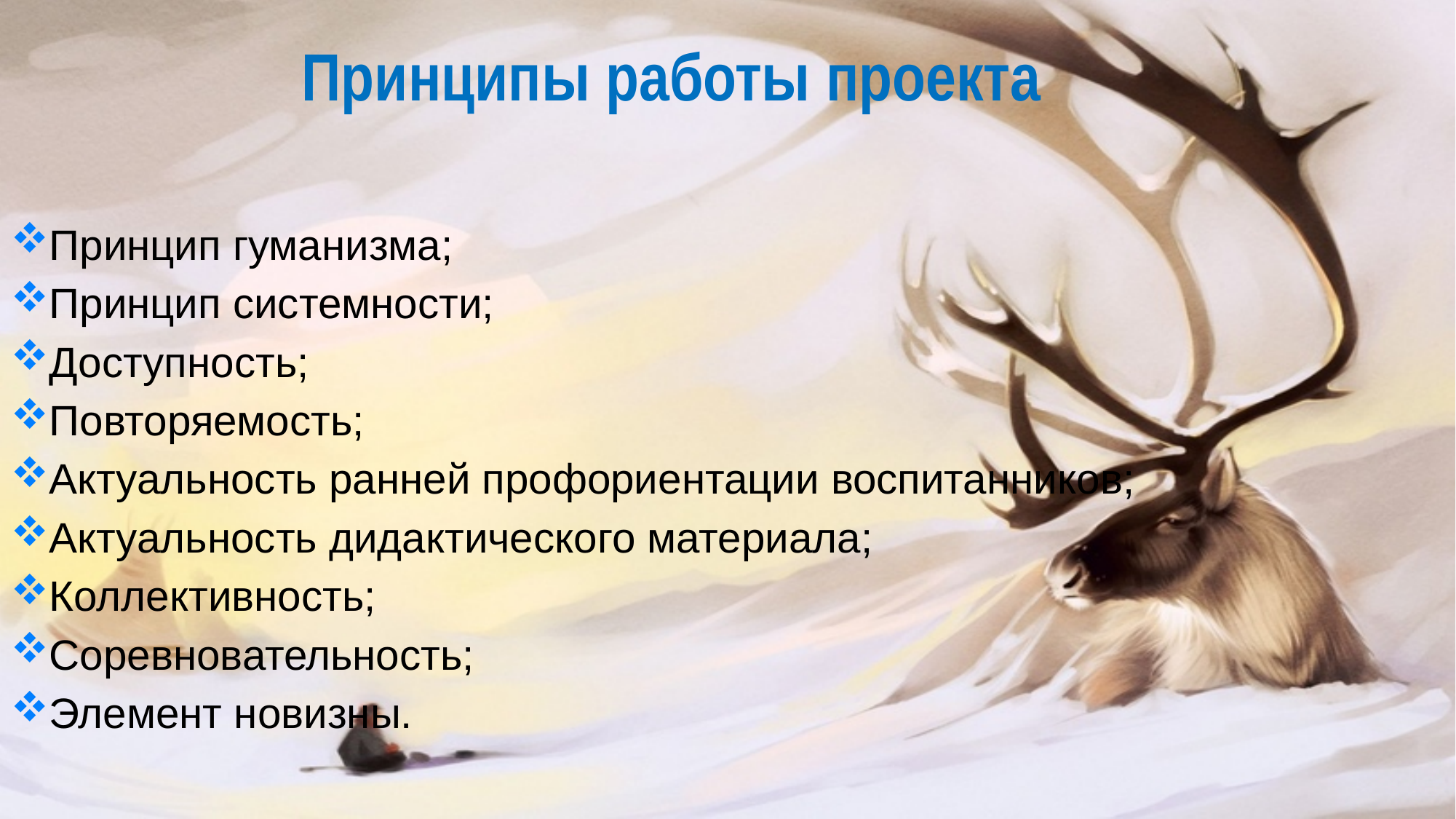

# Принципы работы проекта
Принцип гуманизма;
Принцип системности;
Доступность;
Повторяемость;
Актуальность ранней профориентации воспитанников;
Актуальность дидактического материала;
Коллективность;
Соревновательность;
Элемент новизны.